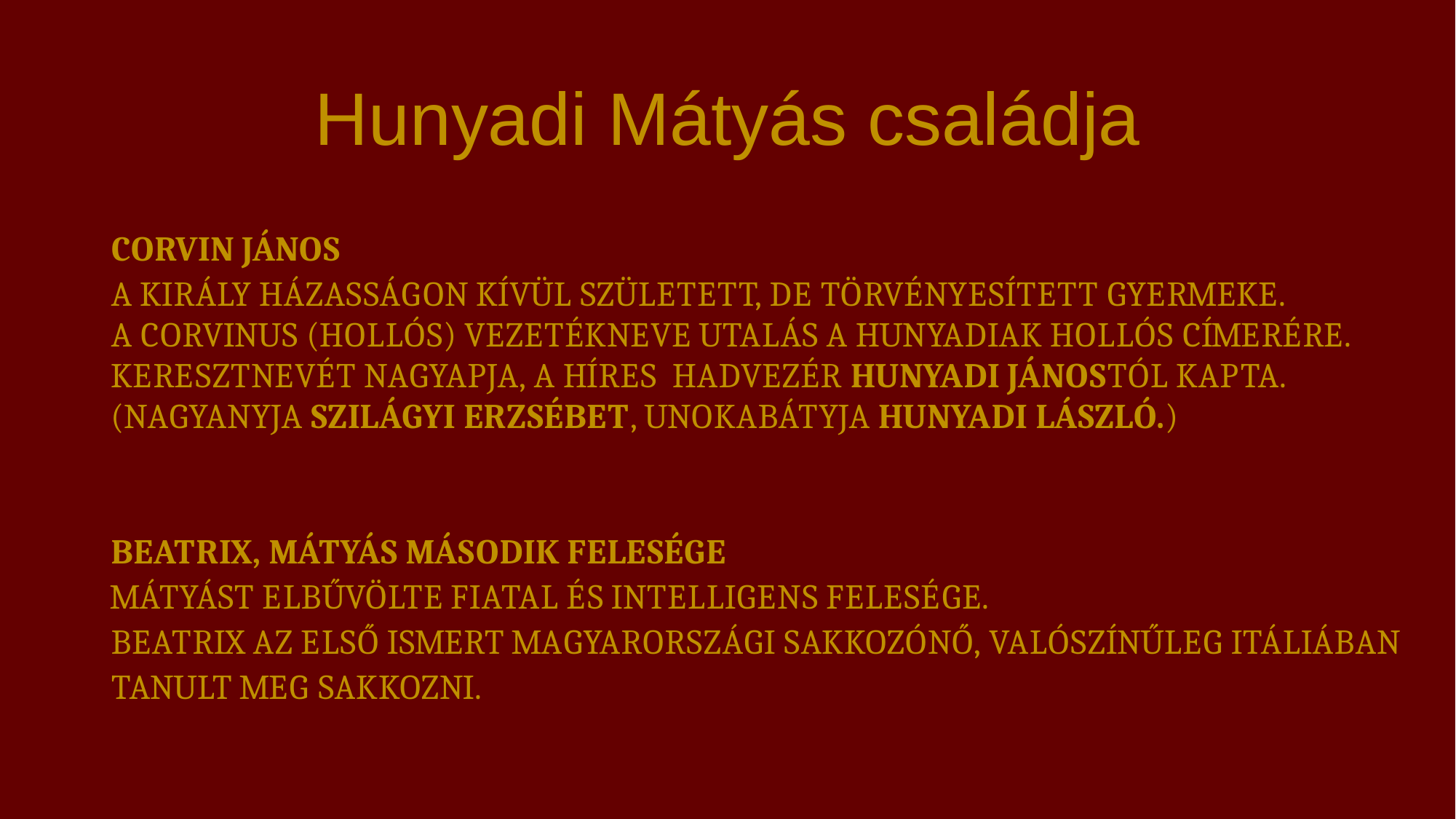

# Hunyadi Mátyás családja
Corvin János
A király házasságon kívül született, de törvényesített gyermeke.
A Corvinus (hollós) vezetékneve utalás a Hunyadiak hollós címerére. Keresztnevét nagyapja, a híres  hadvezér Hunyadi Jánostól kapta. (Nagyanyja Szilágyi Erzsébet, unokabátyja Hunyadi László.)

Beatrix, Mátyás második felesége
Mátyást elbűvölte fiatal és intelligens felesége.
Beatrix az első ismert magyarországi sakkozónő, valószínűleg Itáliában tanult meg sakkozni.